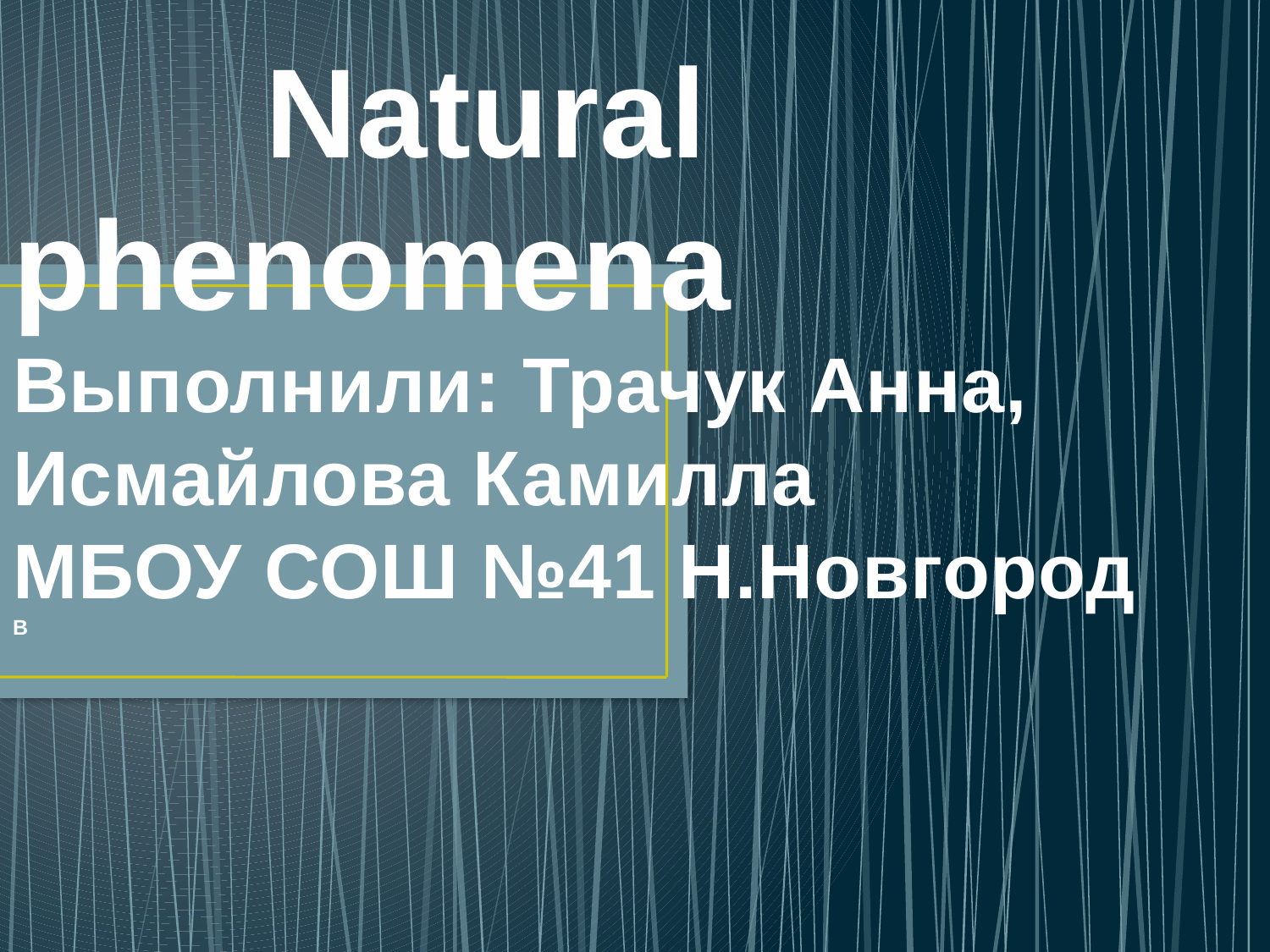

# Natural phenomena Выполнили: Трачук Анна, Исмайлова Камилла МБОУ СОШ №41 Н.Новгород В